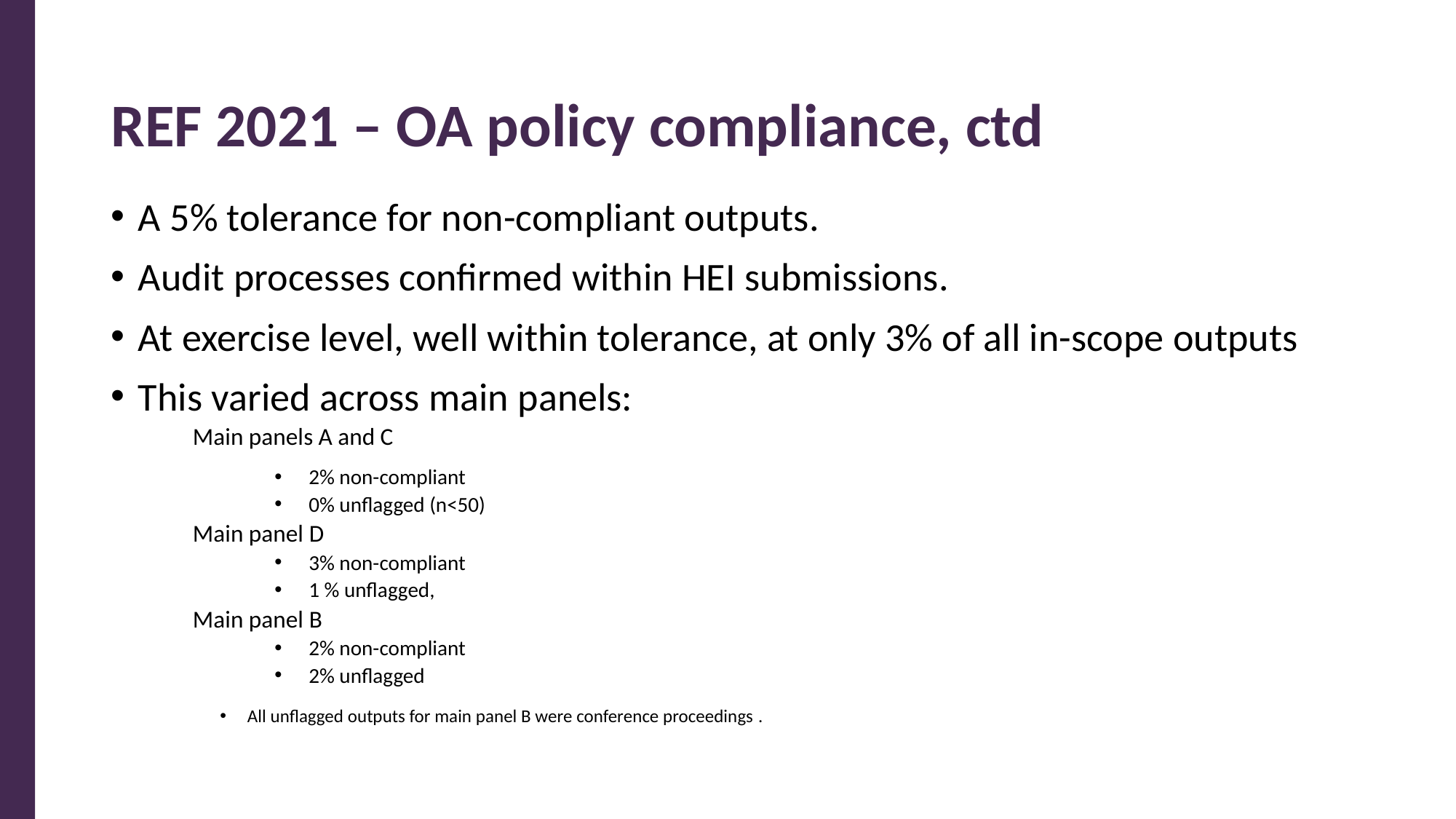

# REF 2021 – OA policy compliance, ctd
A 5% tolerance for non-compliant outputs.
Audit processes confirmed within HEI submissions.
At exercise level, well within tolerance, at only 3% of all in-scope outputs
This varied across main panels:
Main panels A and C
2% non-compliant
0% unflagged (n<50)
Main panel D
3% non-compliant
1 % unflagged,
Main panel B
2% non-compliant
2% unflagged
All unflagged outputs for main panel B were conference proceedings .